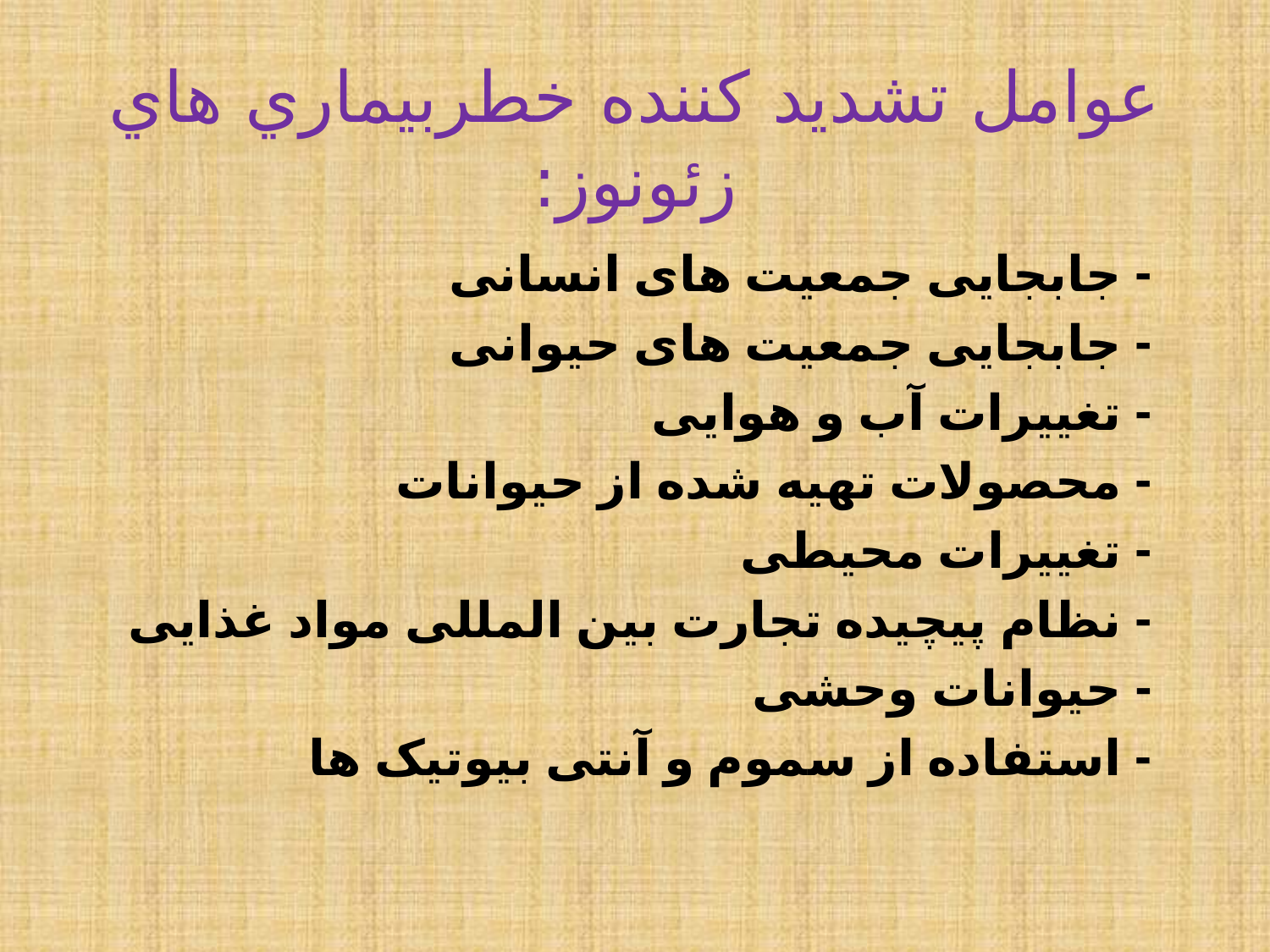

# عوامل تشدید کننده خطربيماري هاي زئونوز:
- جابجایی جمعیت های انسانی
- جابجایی جمعیت های حیوانی
- تغییرات آب و هوایی
- محصولات تهیه شده از حیوانات
- تغییرات محیطی
- نظام پیچیده تجارت بین المللی مواد غذایی
- حیوانات وحشی
- استفاده از سموم و آنتی بیوتیک ها